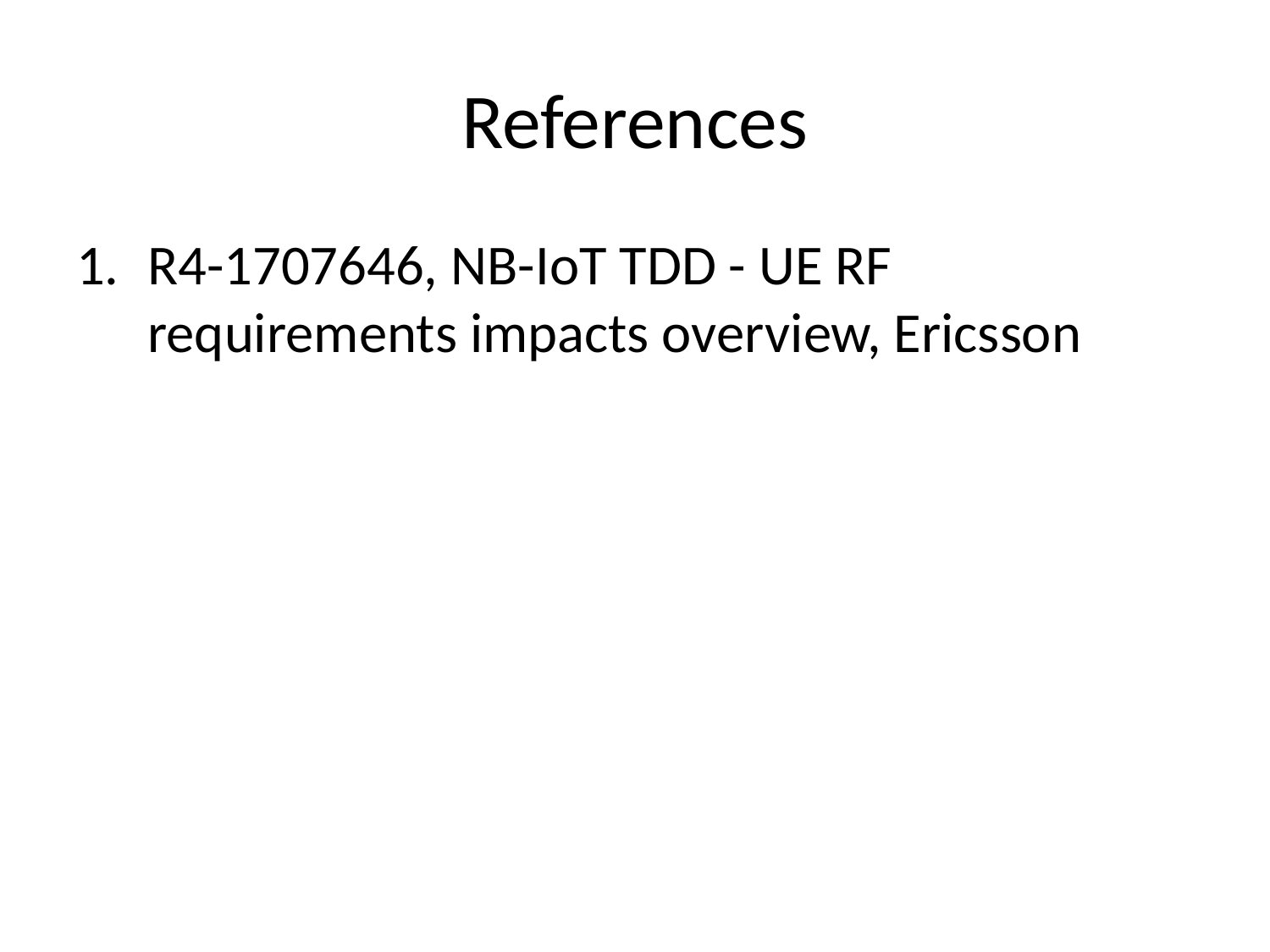

# References
R4-1707646, NB-IoT TDD - UE RF requirements impacts overview, Ericsson